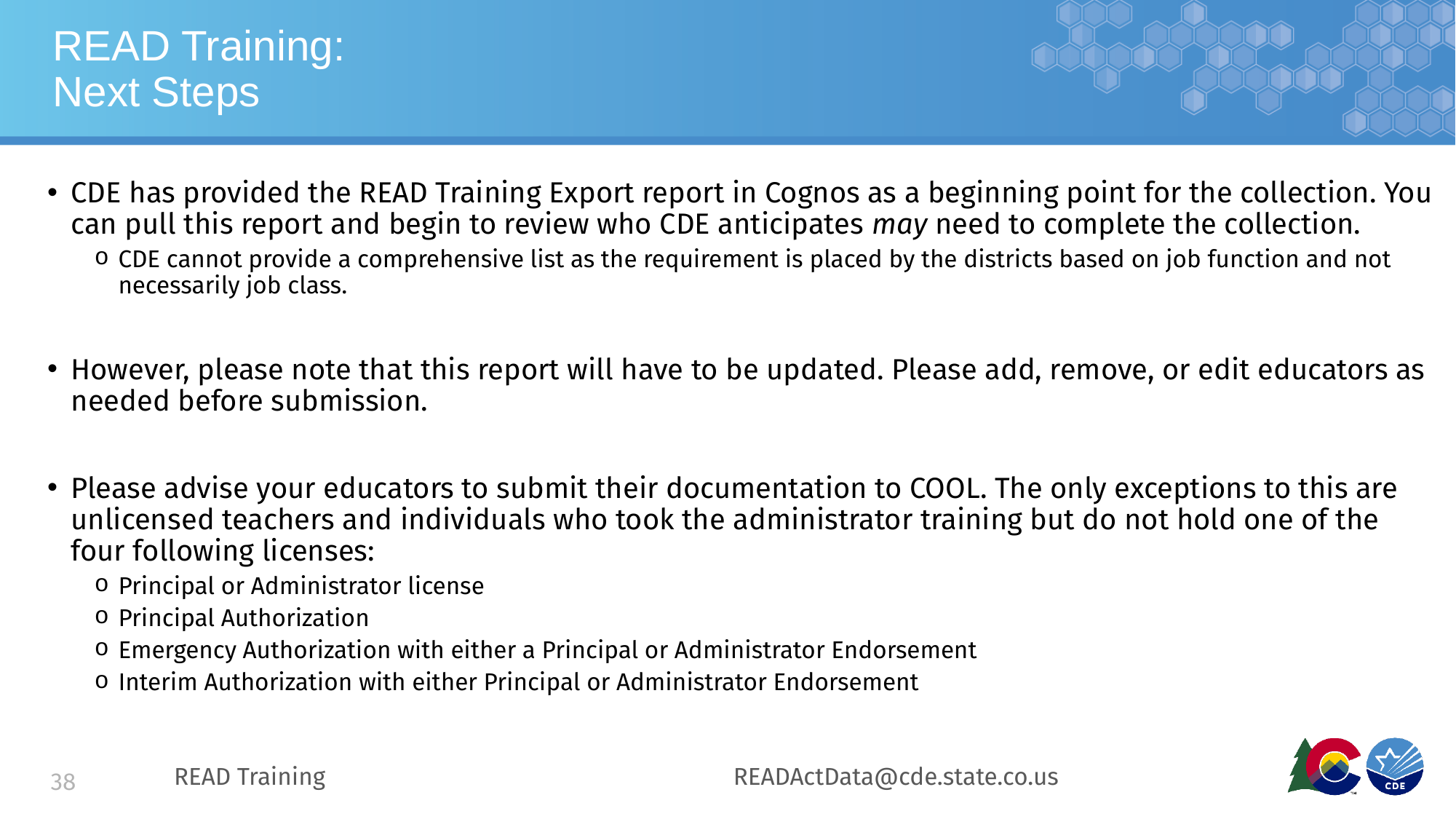

# READ Training: Next Steps
CDE has provided the READ Training Export report in Cognos as a beginning point for the collection. You can pull this report and begin to review who CDE anticipates may need to complete the collection.
CDE cannot provide a comprehensive list as the requirement is placed by the districts based on job function and not necessarily job class.

However, please note that this report will have to be updated. Please add, remove, or edit educators as needed before submission.

Please advise your educators to submit their documentation to COOL. The only exceptions to this are unlicensed teachers and individuals who took the administrator training but do not hold one of the four following licenses:
Principal or Administrator license
Principal Authorization
Emergency Authorization with either a Principal or Administrator Endorsement
Interim Authorization with either Principal or Administrator Endorsement

READ Training
READActData@cde.state.co.us
38